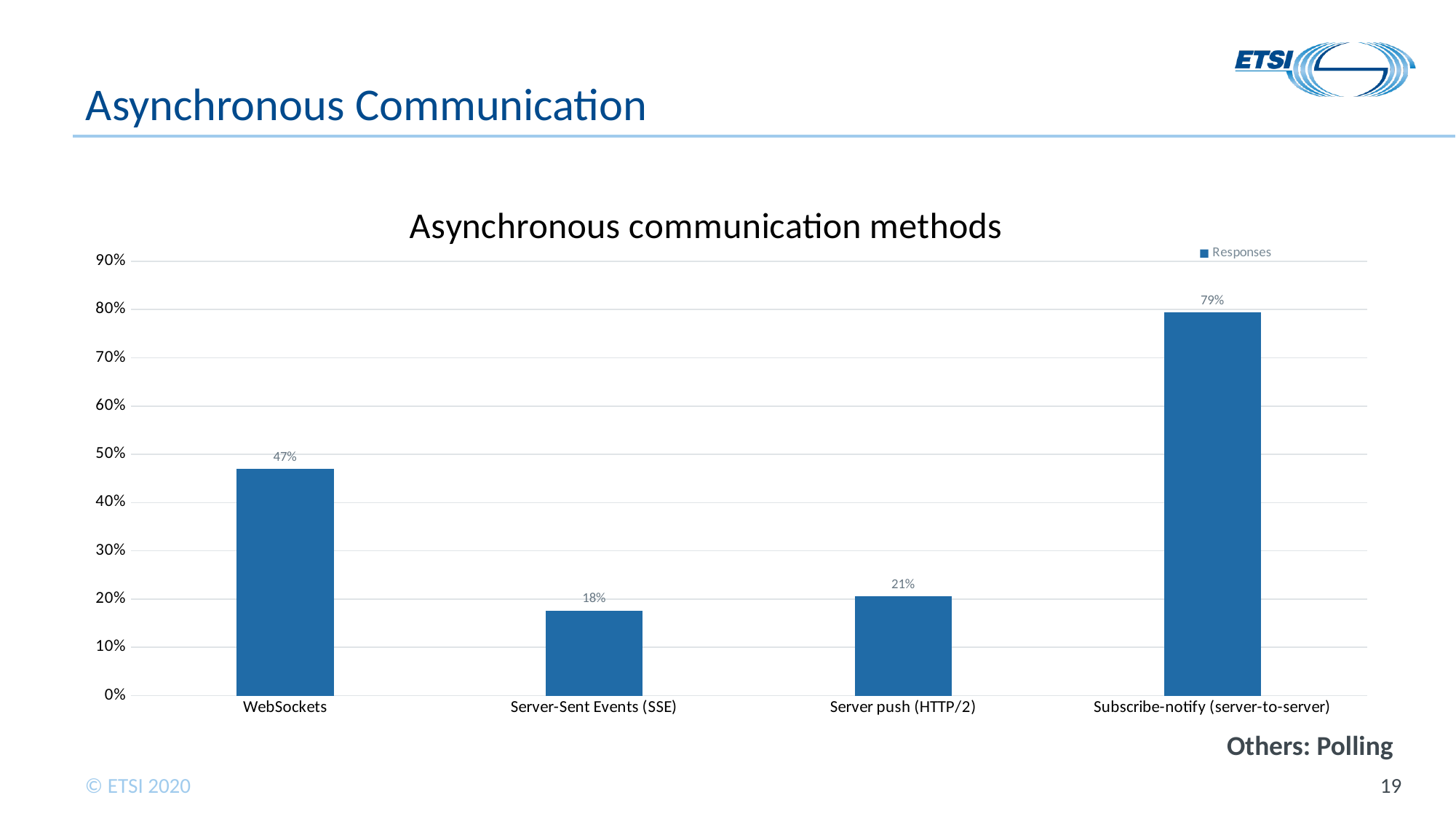

# Asynchronous Communication

### Chart: Asynchronous communication methods

| Category | Responses |
|---|---|
| WebSockets | 0.47058823529411764 |
| Server-Sent Events (SSE) | 0.17647058823529413 |
| Server push (HTTP/2) | 0.20588235294117646 |
| Subscribe-notify (server-to-server) | 0.7941176470588235 |
Others: Polling